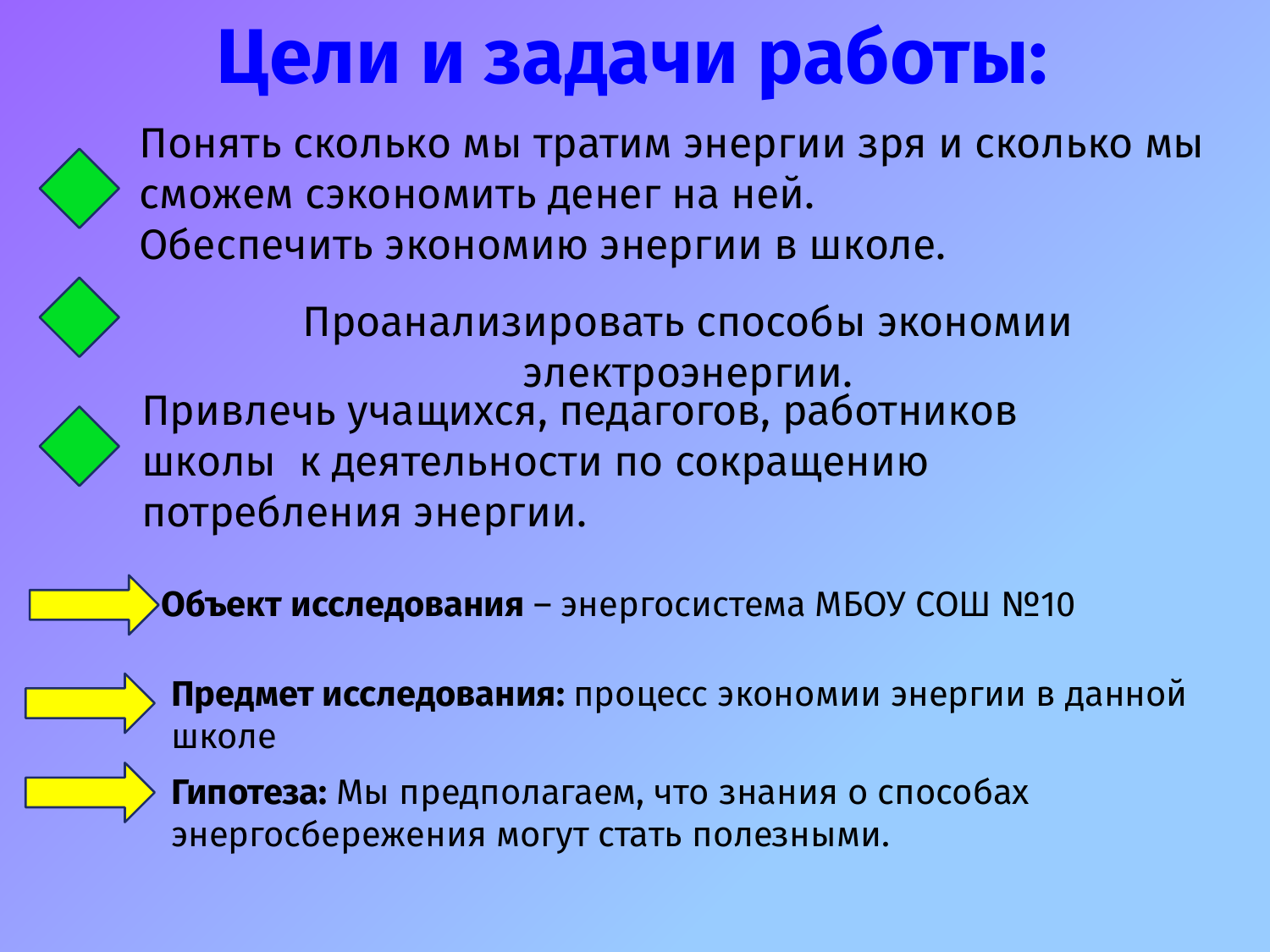

Цели и задачи работы:
Понять сколько мы тратим энергии зря и сколько мы
сможем сэкономить денег на ней.
Обеспечить экономию энергии в школе.

Проанализировать способы экономии электроэнергии.
Привлечь учащихся, педагогов, работников школы  к деятельности по сокращению потребления энергии.

Объект исследования – энергосистема МБОУ СОШ №10

Предмет исследования: процесс экономии энергии в данной школе

Гипотеза: Мы предполагаем, что знания о способах энергосбережения могут стать полезными.